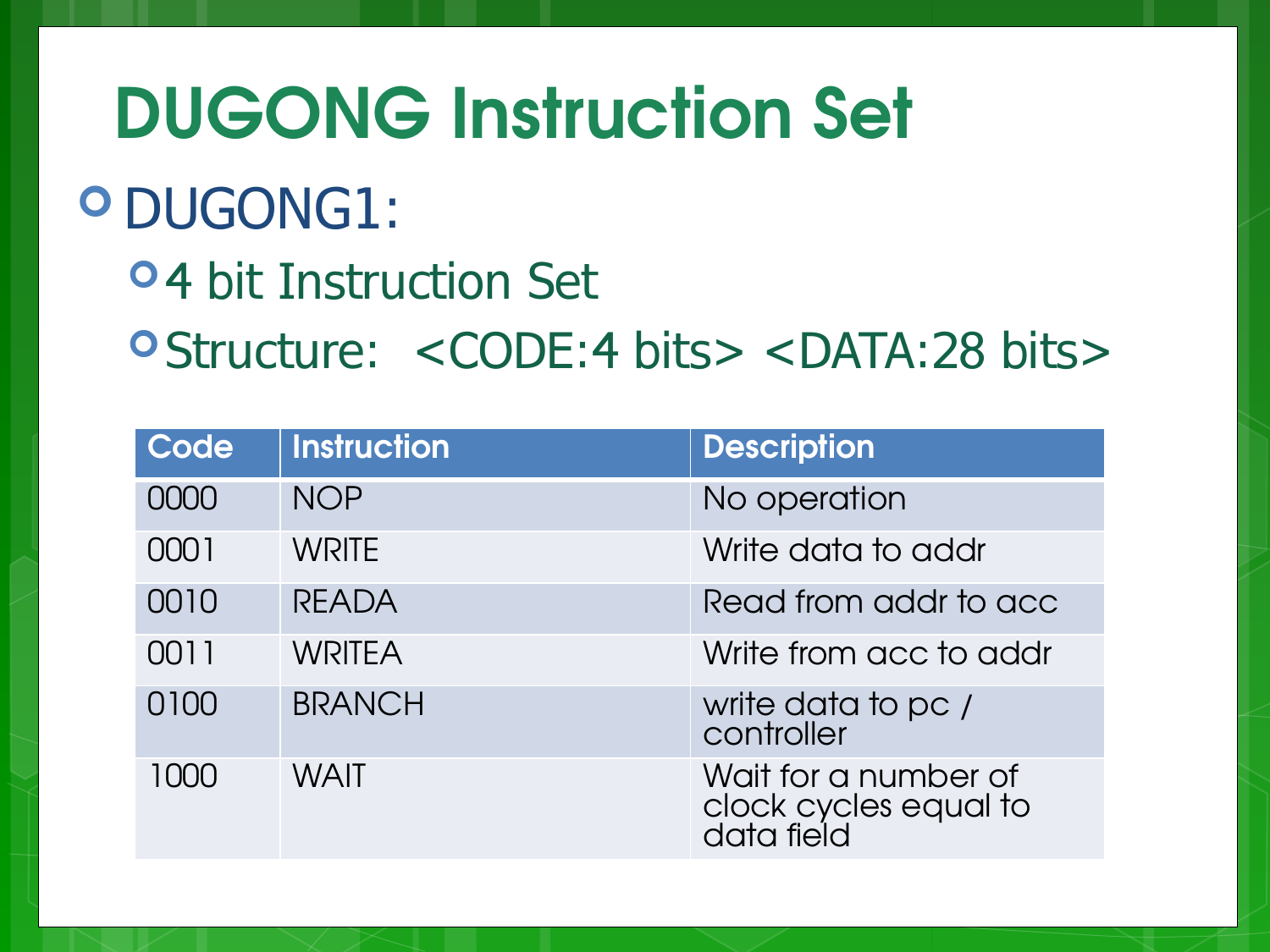

# DUGONG Instruction Set
DUGONG1:
4 bit Instruction Set
Structure:  <CODE:4 bits> <DATA:28 bits>
| Code | Instruction | Description |
| --- | --- | --- |
| 0000 | NOP | No operation |
| 0001 | WRITE | Write data to addr |
| 0010 | READA | Read from addr to acc |
| 0011 | WRITEA | Write from acc to addr |
| 0100 | BRANCH | write data to pc / controller |
| 1000 | WAIT | Wait for a number of clock cycles equal to data field |